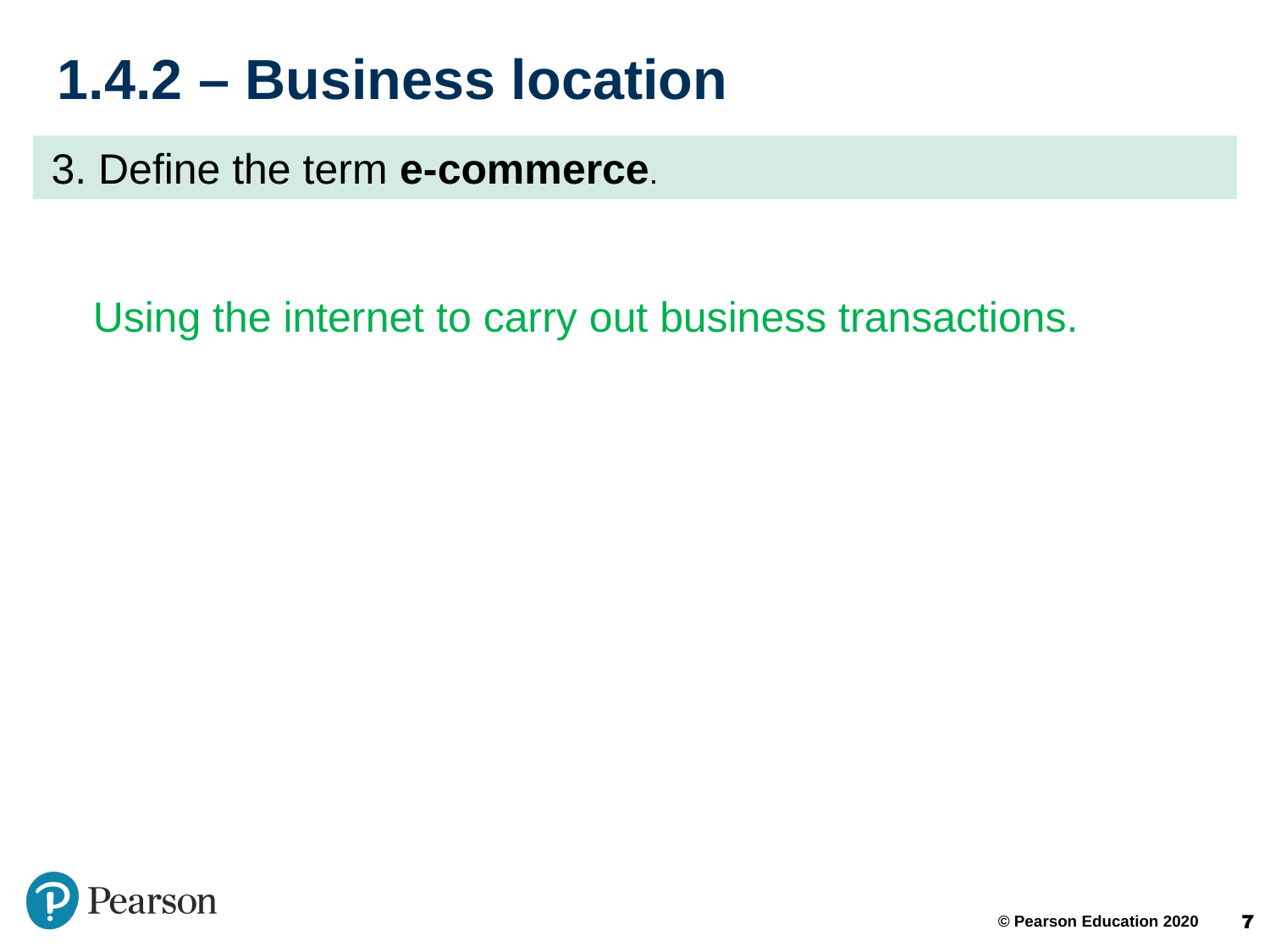

# 1.4.2 – Business location
 3. Define the term e-commerce.
Using the internet to carry out business transactions.
7